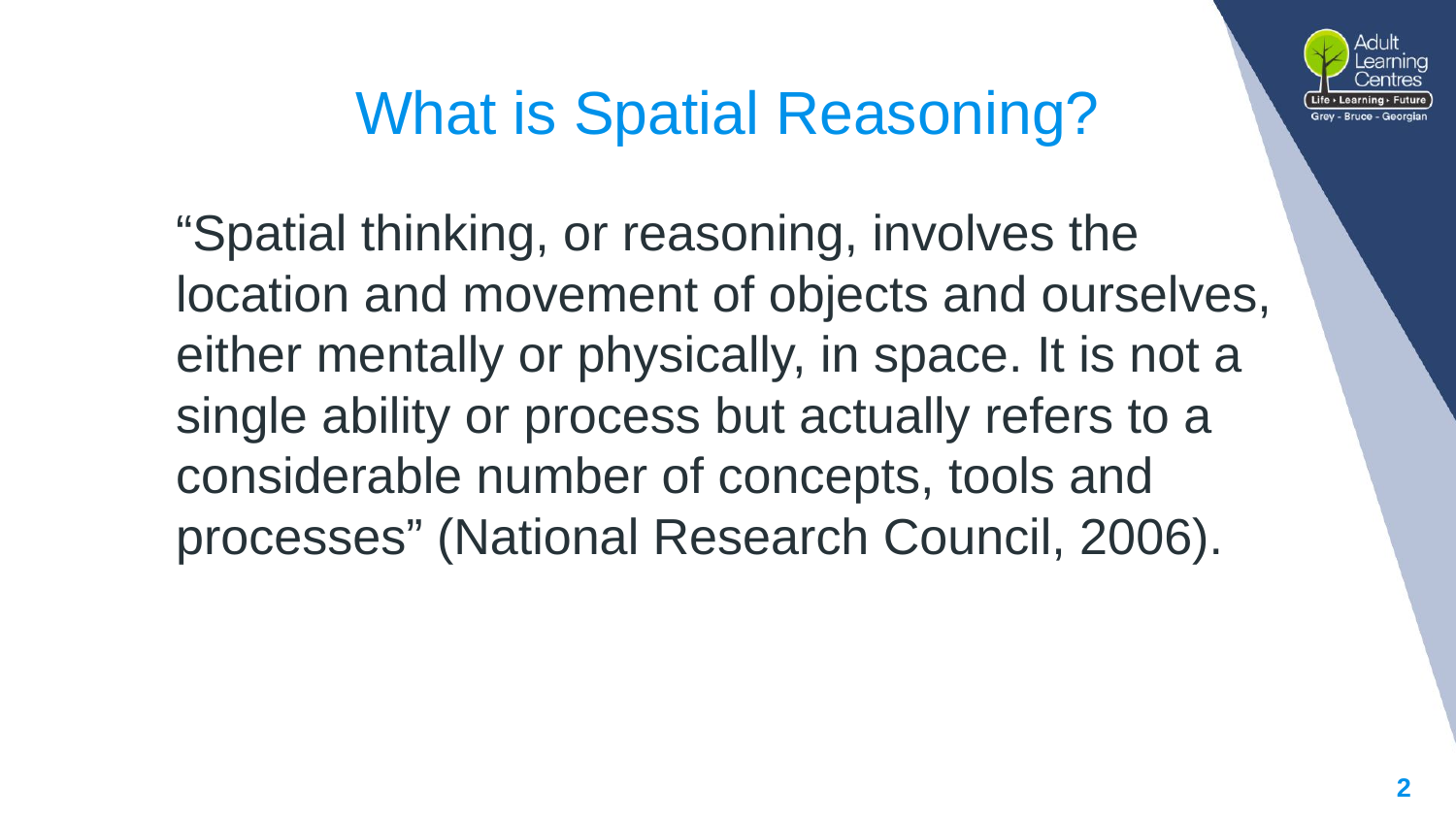

# What is Spatial Reasoning?
“Spatial thinking, or reasoning, involves the location and movement of objects and ourselves, either mentally or physically, in space. It is not a single ability or process but actually refers to a considerable number of concepts, tools and processes” (National Research Council, 2006).
2